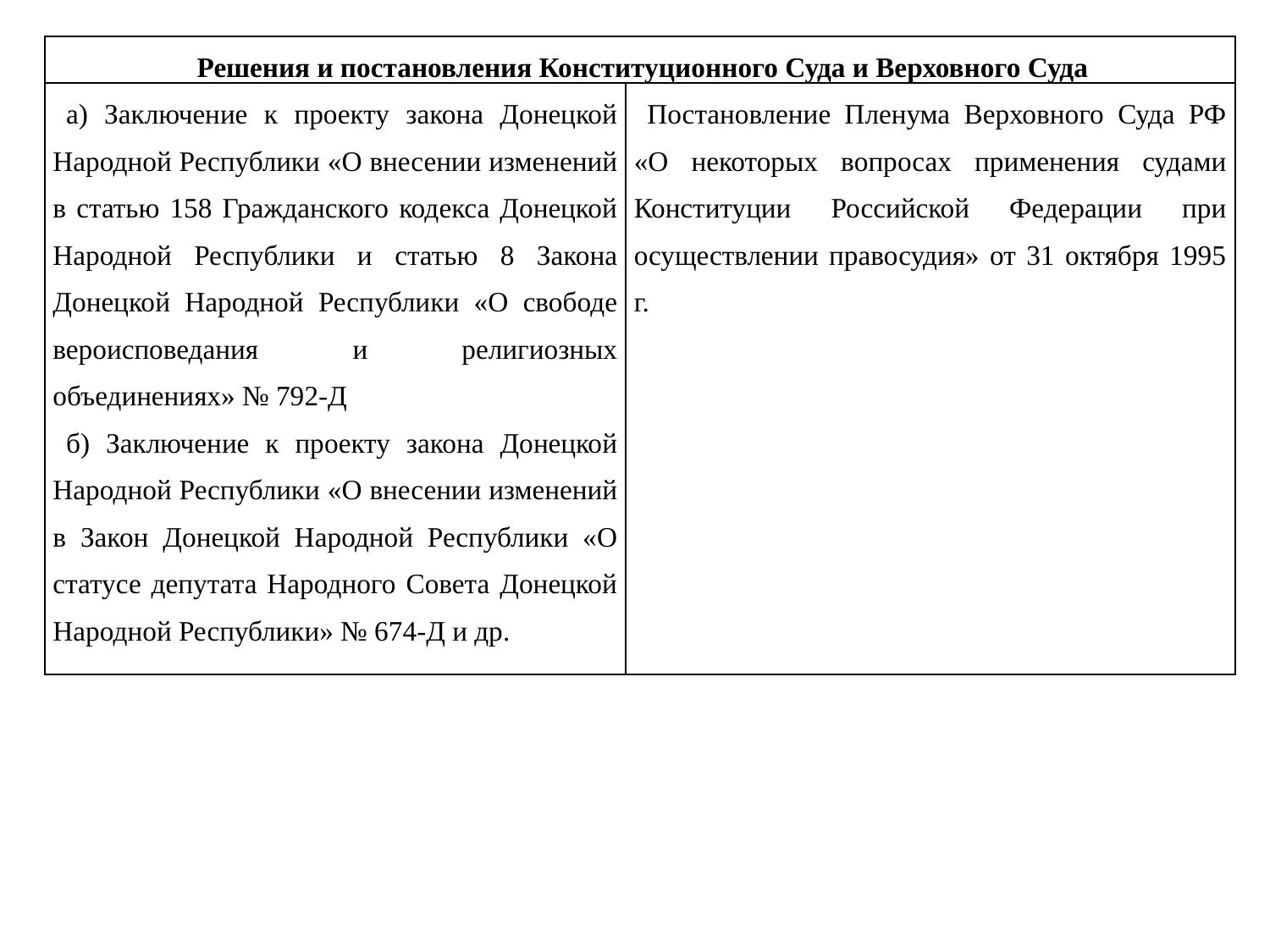

| Решения и постановления Конституционного Суда и Верховного Суда |  |
| --- | --- |
| а) Заключение к проекту закона Донецкой Народной Республики «О внесении изменений в статью 158 Гражданского кодекса Донецкой Народной Республики и статью 8 Закона Донецкой Народной Республики «О свободе вероисповедания и религиозных объединениях» № 792-Д б) Заключение к проекту закона Донецкой Народной Республики «О внесении изменений в Закон Донецкой Народной Республики «О статусе депутата Народного Совета Донецкой Народной Республики» № 674-Д и др. | Постановление Пленума Верховного Суда РФ «О некоторых вопросах применения судами Конституции Российской Федерации при осуществлении правосудия» от 31 октября 1995 г. |